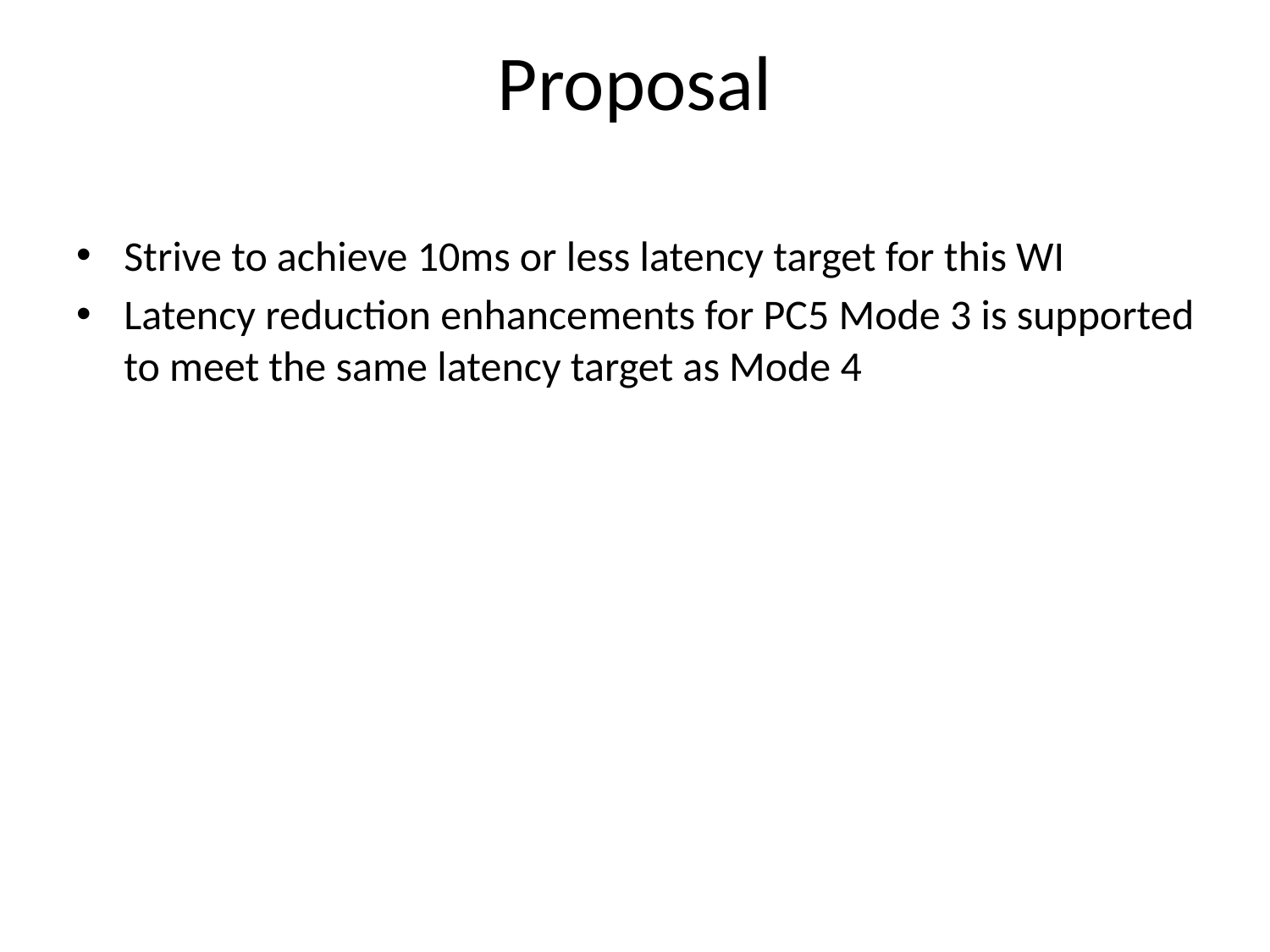

# Proposal
Strive to achieve 10ms or less latency target for this WI
Latency reduction enhancements for PC5 Mode 3 is supported to meet the same latency target as Mode 4